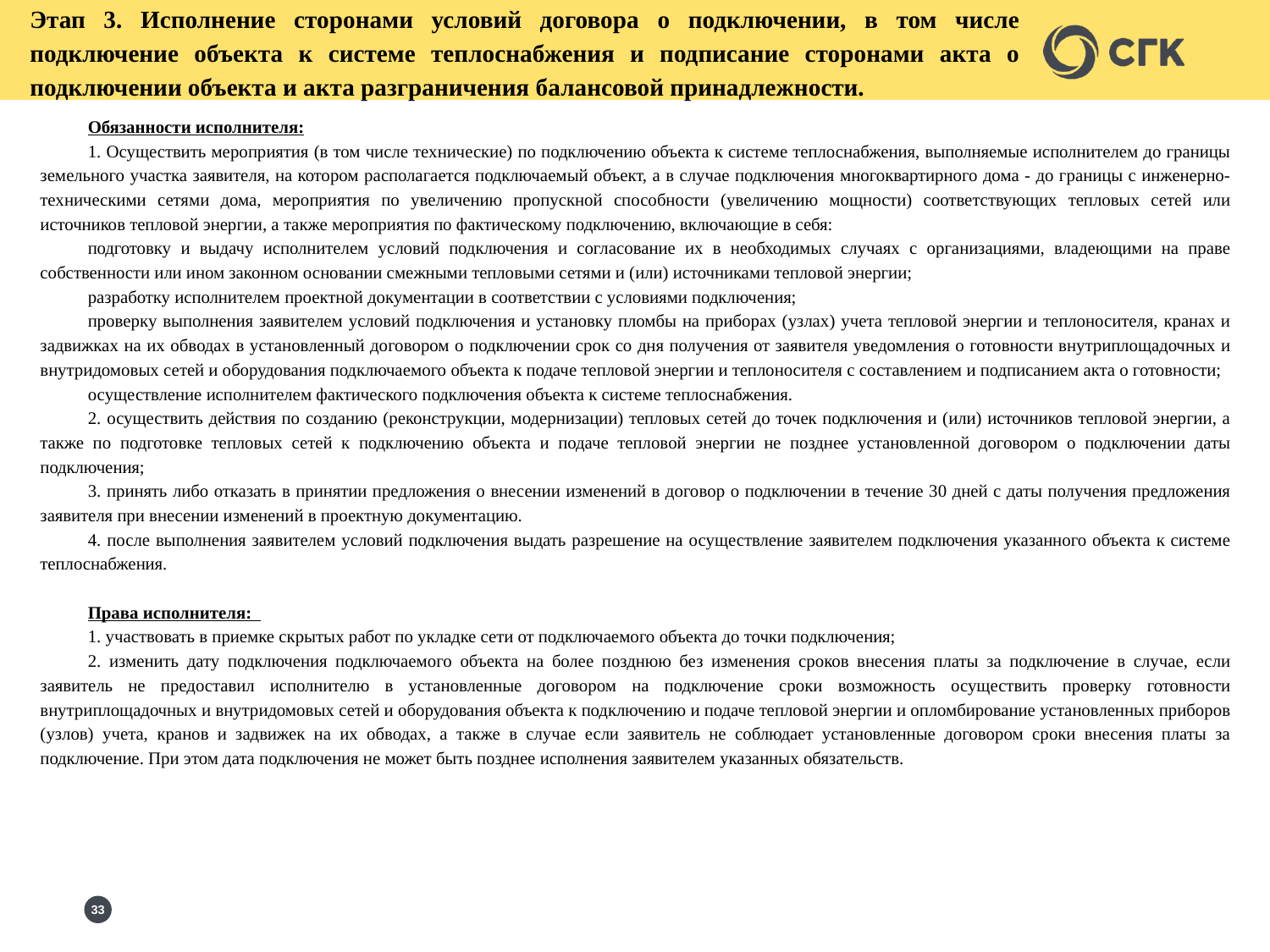

Этап 3. Исполнение сторонами условий договора о подключении, в том числе подключение объекта к системе теплоснабжения и подписание сторонами акта о подключении объекта и акта разграничения балансовой принадлежности.

Обязанности исполнителя:
1. Осуществить мероприятия (в том числе технические) по подключению объекта к системе теплоснабжения, выполняемые исполнителем до границы земельного участка заявителя, на котором располагается подключаемый объект, а в случае подключения многоквартирного дома - до границы с инженерно-техническими сетями дома, мероприятия по увеличению пропускной способности (увеличению мощности) соответствующих тепловых сетей или источников тепловой энергии, а также мероприятия по фактическому подключению, включающие в себя:
подготовку и выдачу исполнителем условий подключения и согласование их в необходимых случаях с организациями, владеющими на праве собственности или ином законном основании смежными тепловыми сетями и (или) источниками тепловой энергии;
разработку исполнителем проектной документации в соответствии с условиями подключения;
проверку выполнения заявителем условий подключения и установку пломбы на приборах (узлах) учета тепловой энергии и теплоносителя, кранах и задвижках на их обводах в установленный договором о подключении срок со дня получения от заявителя уведомления о готовности внутриплощадочных и внутридомовых сетей и оборудования подключаемого объекта к подаче тепловой энергии и теплоносителя с составлением и подписанием акта о готовности;
осуществление исполнителем фактического подключения объекта к системе теплоснабжения.
2. осуществить действия по созданию (реконструкции, модернизации) тепловых сетей до точек подключения и (или) источников тепловой энергии, а также по подготовке тепловых сетей к подключению объекта и подаче тепловой энергии не позднее установленной договором о подключении даты подключения;
3. принять либо отказать в принятии предложения о внесении изменений в договор о подключении в течение 30 дней с даты получения предложения заявителя при внесении изменений в проектную документацию.
4. после выполнения заявителем условий подключения выдать разрешение на осуществление заявителем подключения указанного объекта к системе теплоснабжения.

Права исполнителя:
1. участвовать в приемке скрытых работ по укладке сети от подключаемого объекта до точки подключения;
2. изменить дату подключения подключаемого объекта на более позднюю без изменения сроков внесения платы за подключение в случае, если заявитель не предоставил исполнителю в установленные договором на подключение сроки возможность осуществить проверку готовности внутриплощадочных и внутридомовых сетей и оборудования объекта к подключению и подаче тепловой энергии и опломбирование установленных приборов (узлов) учета, кранов и задвижек на их обводах, а также в случае если заявитель не соблюдает установленные договором сроки внесения платы за подключение. При этом дата подключения не может быть позднее исполнения заявителем указанных обязательств.